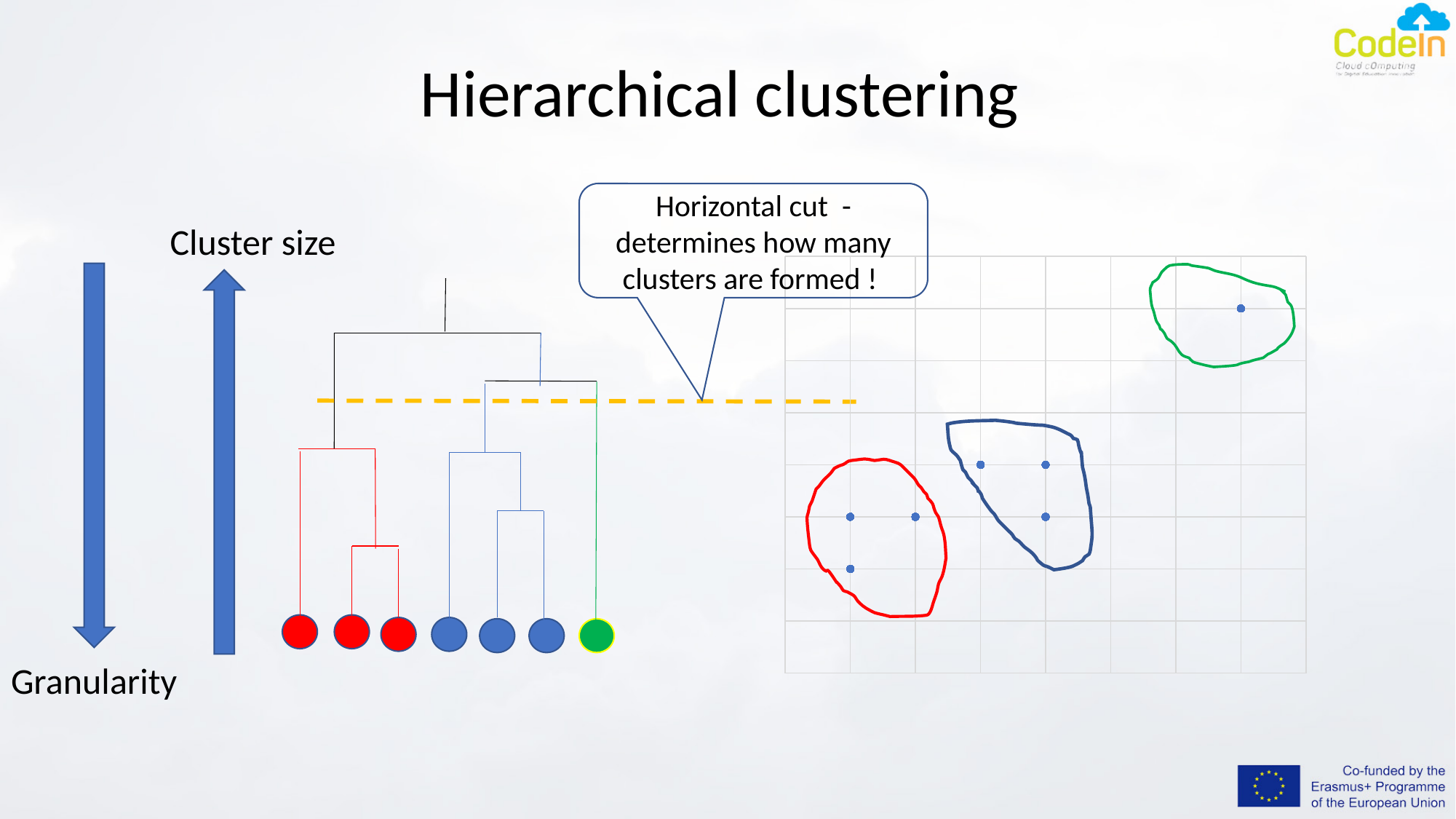

# Hierarchical clustering

Horizontal cut  - determines how many clusters are formed !
Cluster size

### Chart

| Category | Y |
|---|---|

Granularity